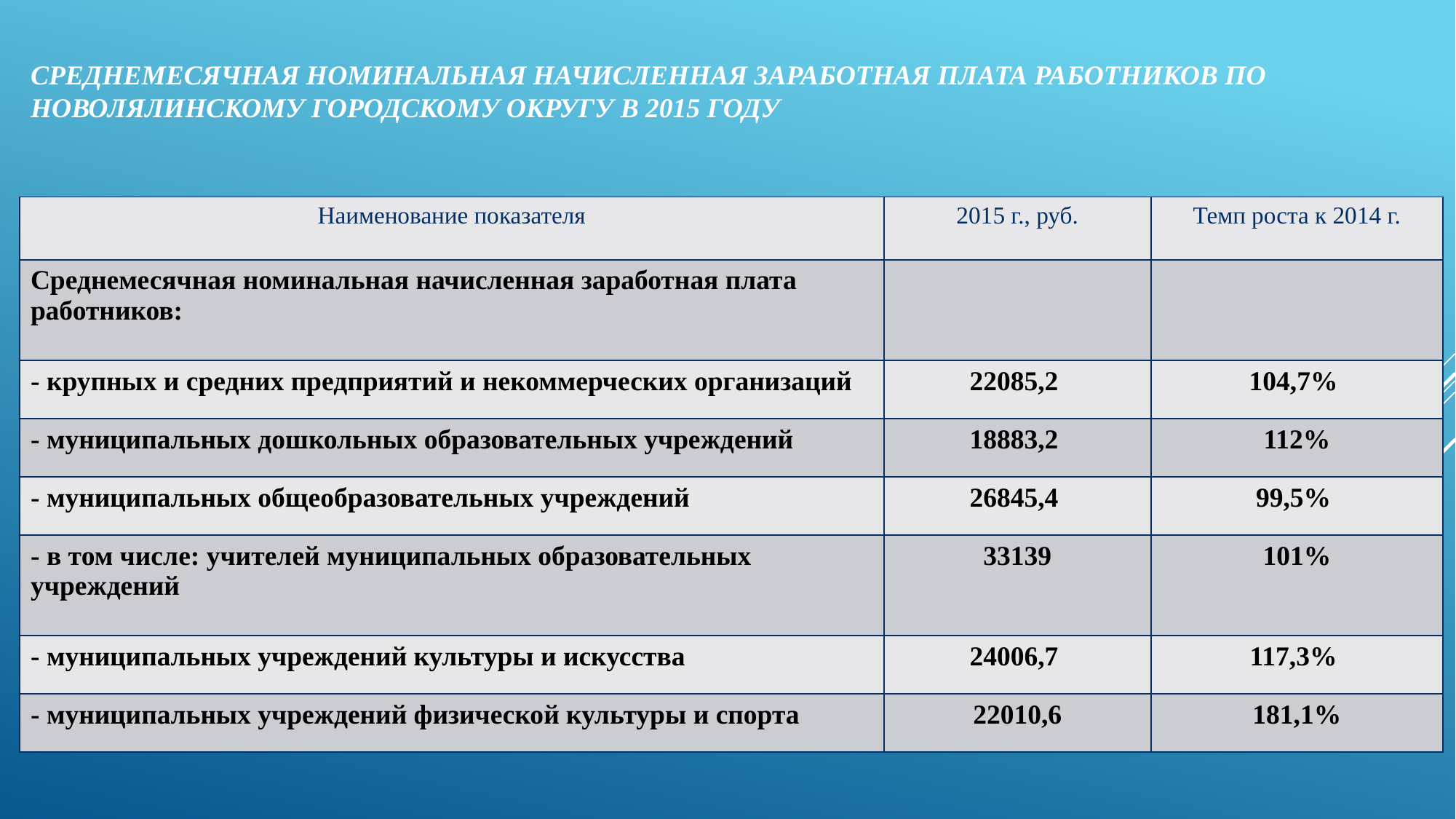

# Среднемесячная номинальная начисленная заработная плата работников по Новолялинскому городскому округу в 2015 году
| Наименование показателя | 2015 г., руб. | Темп роста к 2014 г. |
| --- | --- | --- |
| Среднемесячная номинальная начисленная заработная плата работников: |  |  |
| - крупных и средних предприятий и некоммерческих организаций | 22085,2 | 104,7% |
| - муниципальных дошкольных образовательных учреждений | 18883,2 | 112% |
| - муниципальных общеобразовательных учреждений | 26845,4 | 99,5% |
| - в том числе: учителей муниципальных образовательных учреждений | 33139 | 101% |
| - муниципальных учреждений культуры и искусства | 24006,7 | 117,3% |
| - муниципальных учреждений физической культуры и спорта | 22010,6 | 181,1% |